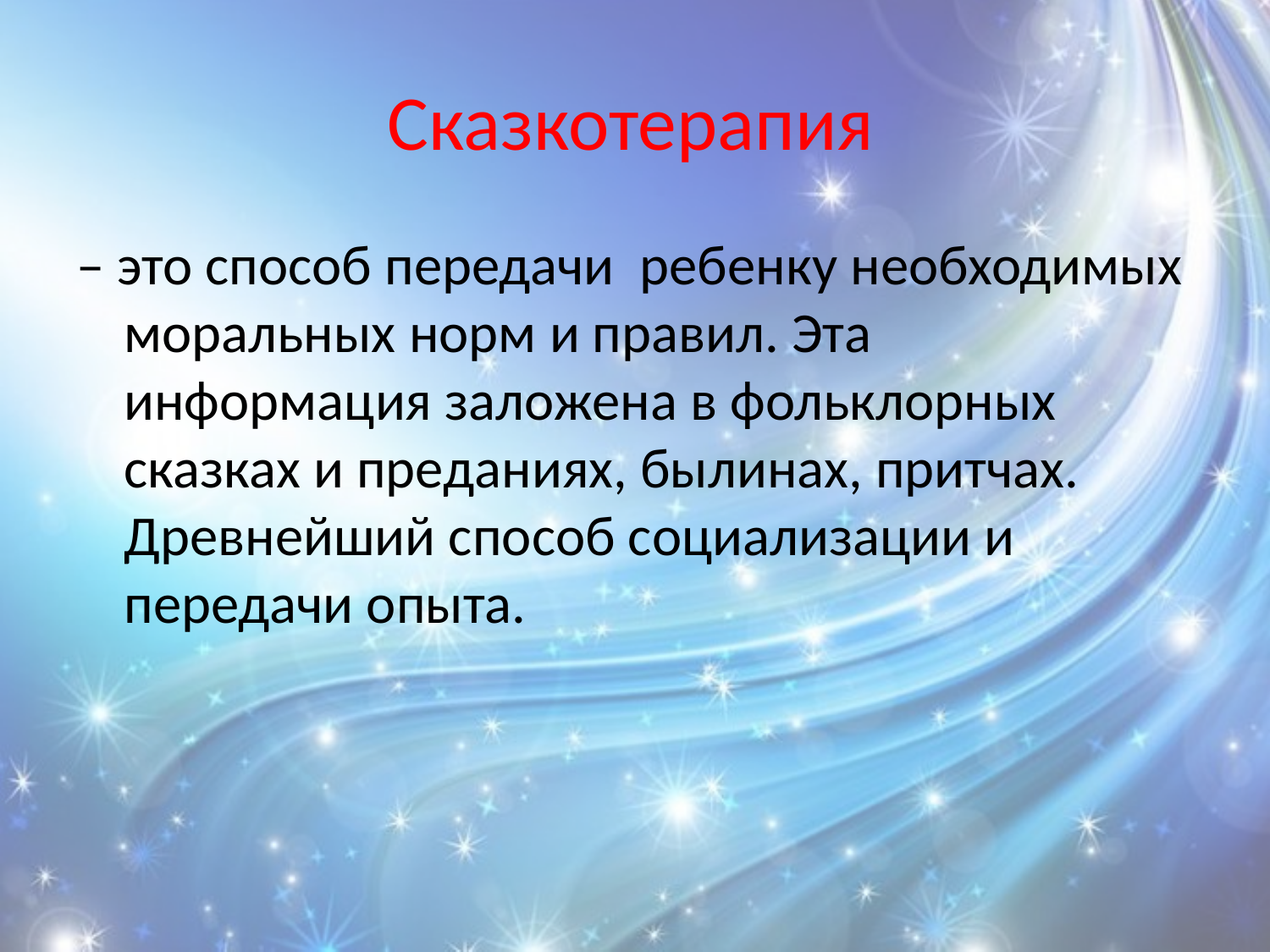

# Сказкотерапия
– это способ передачи  ребенку необходимых моральных норм и правил. Эта информация заложена в фольклорных сказках и преданиях, былинах, притчах. Древнейший способ социализации и передачи опыта.